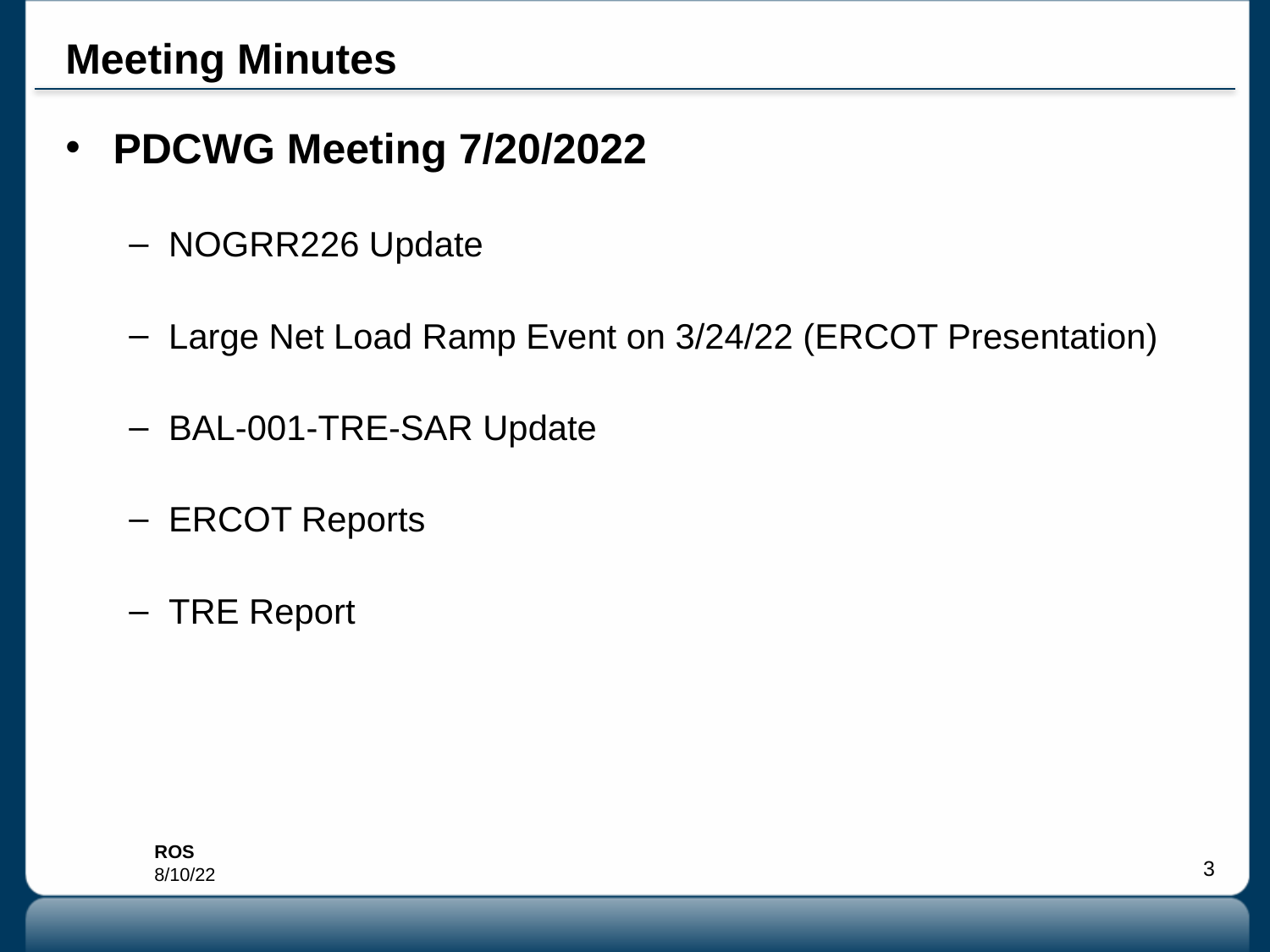

# Meeting Minutes
PDCWG Meeting 7/20/2022
NOGRR226 Update
Large Net Load Ramp Event on 3/24/22 (ERCOT Presentation)
BAL-001-TRE-SAR Update
ERCOT Reports
TRE Report